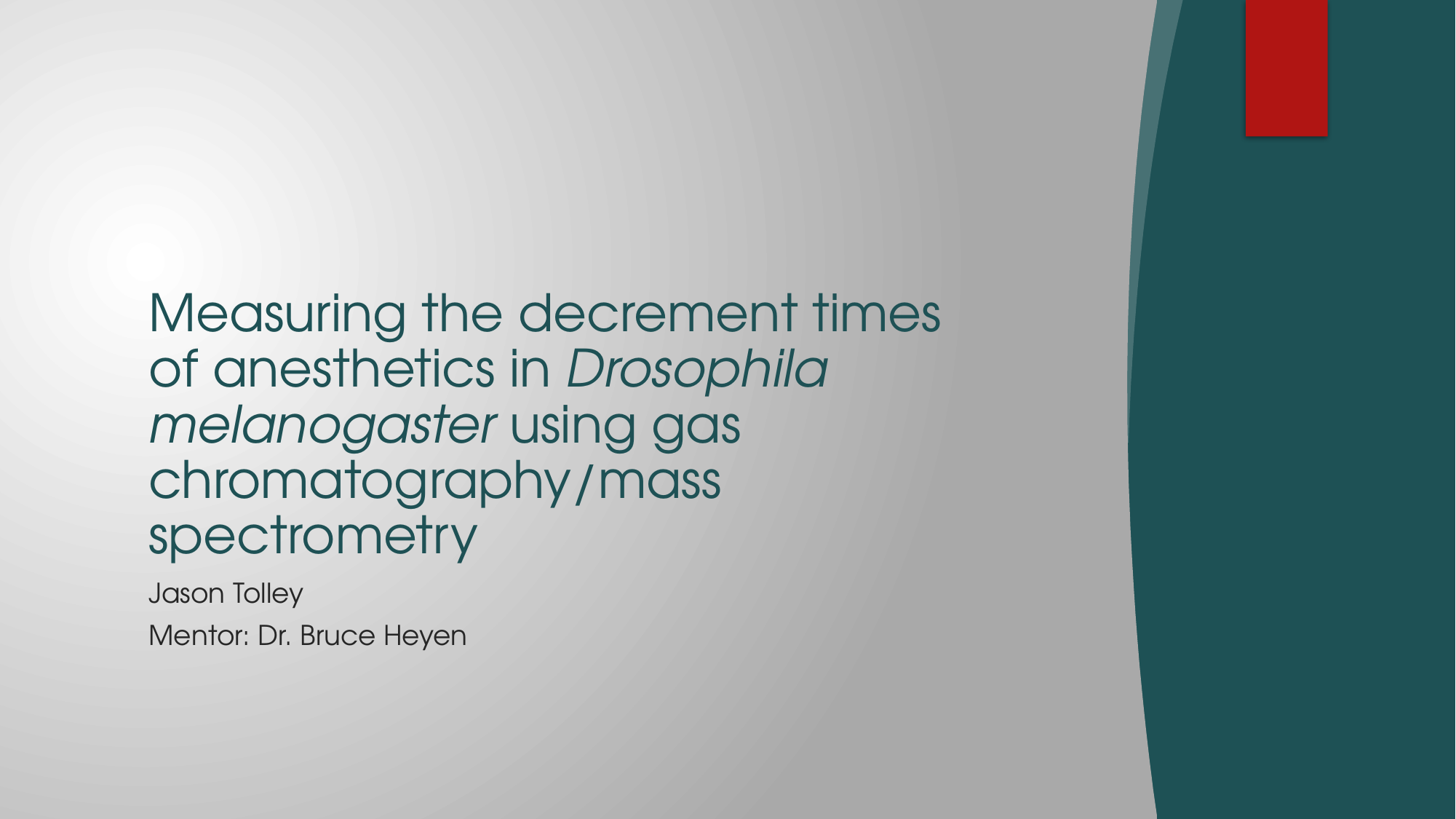

# Measuring the decrement times of anesthetics in Drosophila melanogaster using gas chromatography/mass spectrometry
Jason Tolley
Mentor: Dr. Bruce Heyen